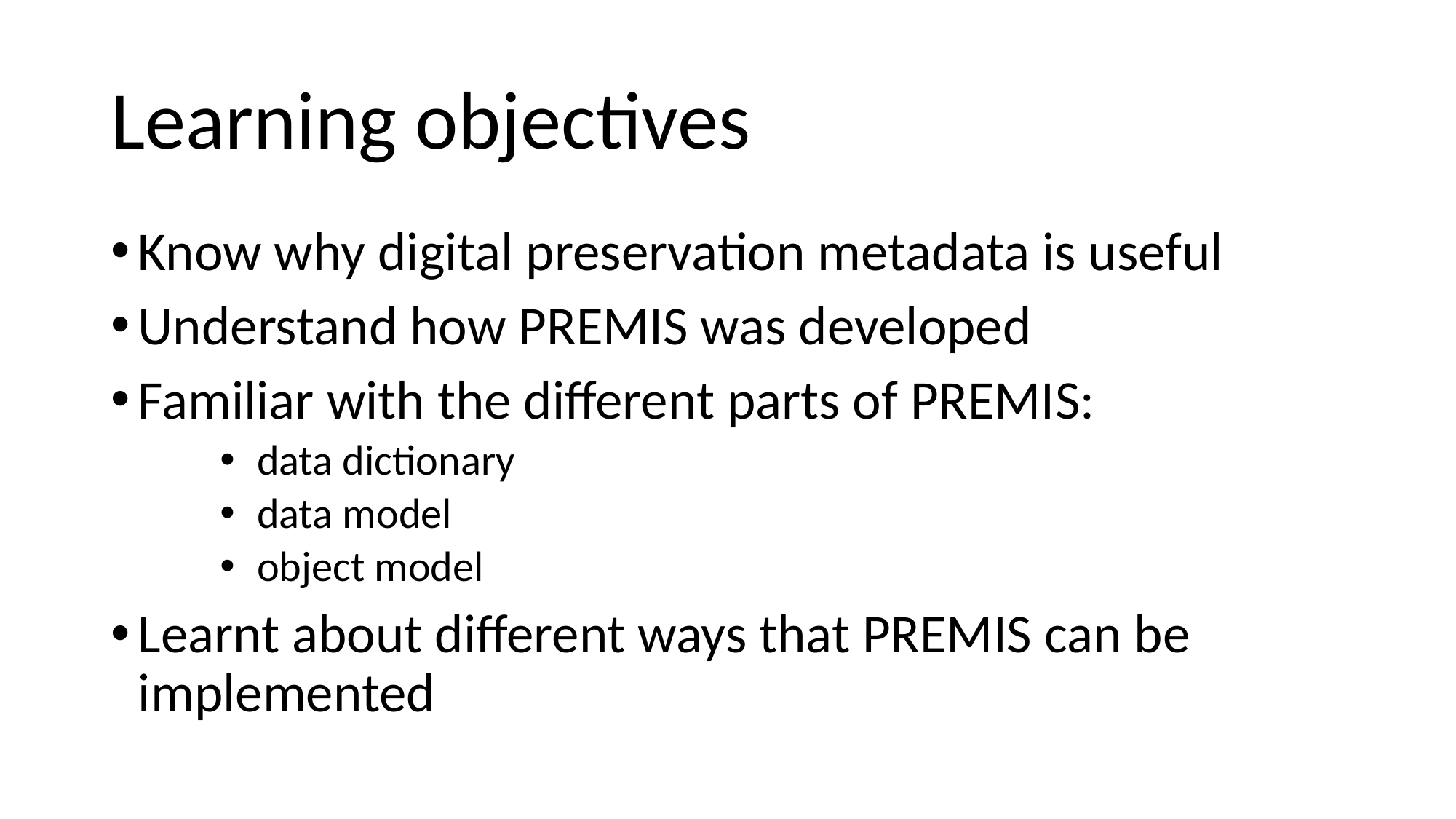

# Learning objectives
Know why digital preservation metadata is useful
Understand how PREMIS was developed
Familiar with the different parts of PREMIS:
 data dictionary
 data model
 object model
Learnt about different ways that PREMIS can be implemented